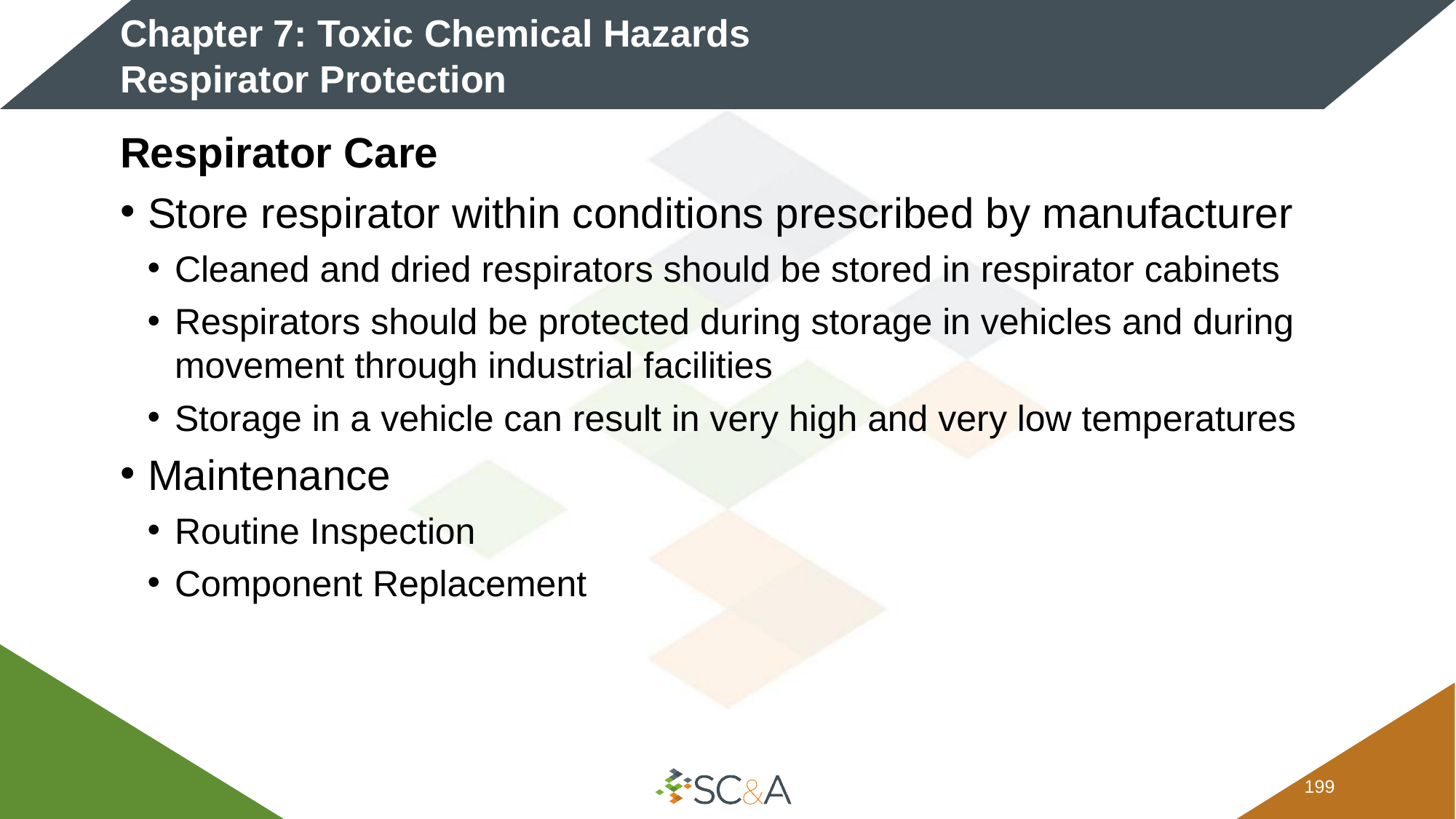

# Chapter 7: Toxic Chemical Hazards Respirator Protection
Respirator Care
Store respirator within conditions prescribed by manufacturer
Cleaned and dried respirators should be stored in respirator cabinets
Respirators should be protected during storage in vehicles and during movement through industrial facilities
Storage in a vehicle can result in very high and very low temperatures
Maintenance
Routine Inspection
Component Replacement
199